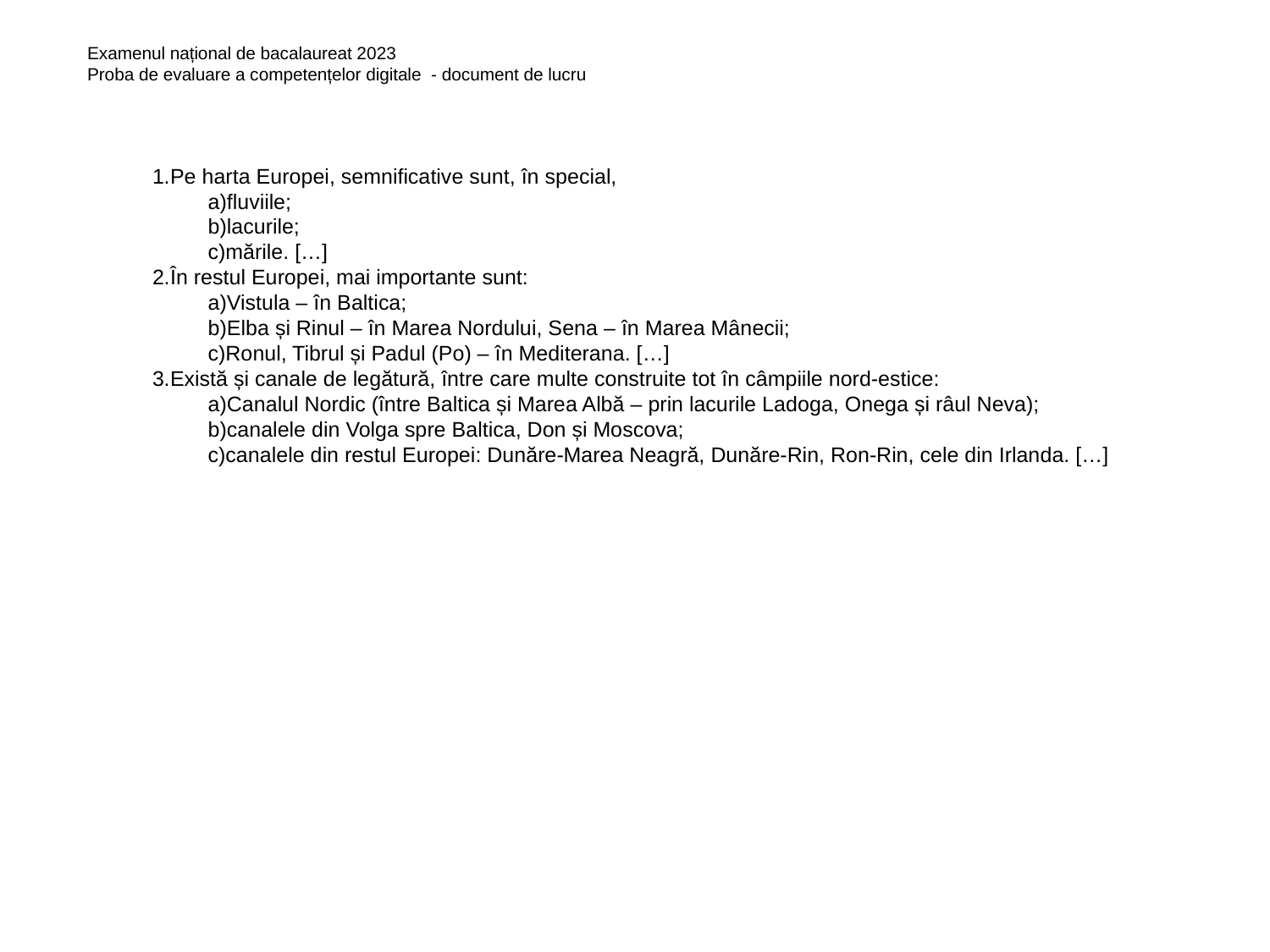

Examenul național de bacalaureat 2023
Proba de evaluare a competențelor digitale  - document de lucru
Pe harta Europei, semnificative sunt, în special,
fluviile;
lacurile;
mările. […]
În restul Europei, mai importante sunt:
Vistula – în Baltica;
Elba și Rinul – în Marea Nordului, Sena – în Marea Mânecii;
Ronul, Tibrul și Padul (Po) – în Mediterana. […]
Există și canale de legătură, între care multe construite tot în câmpiile nord-estice:
Canalul Nordic (între Baltica și Marea Albă – prin lacurile Ladoga, Onega și râul Neva);
canalele din Volga spre Baltica, Don și Moscova;
canalele din restul Europei: Dunăre-Marea Neagră, Dunăre-Rin, Ron-Rin, cele din Irlanda. […]